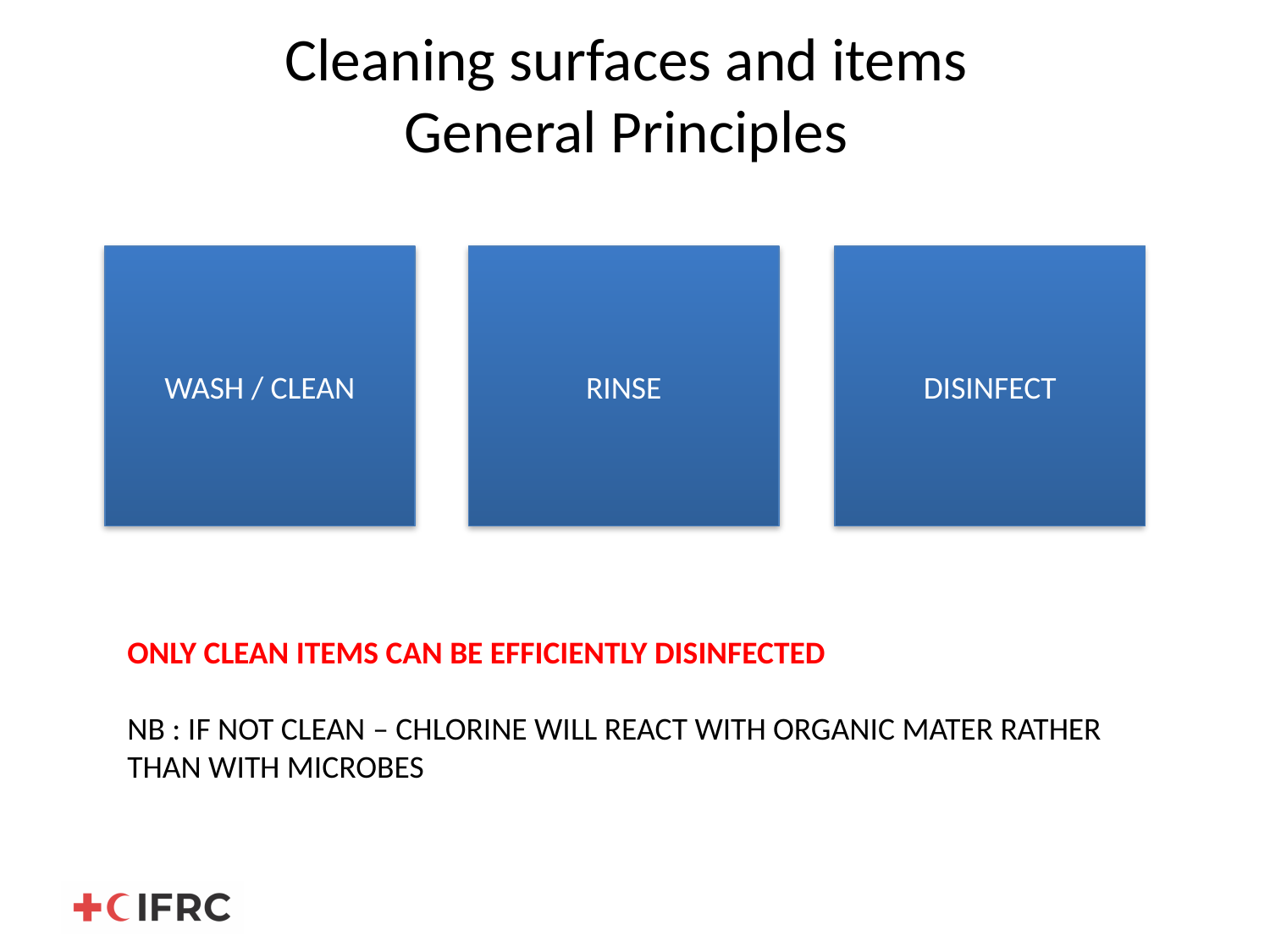

# Cleaning surfaces and items General Principles
WASH / CLEAN
RINSE
DISINFECT
ONLY CLEAN ITEMS CAN BE EFFICIENTLY DISINFECTED

NB : IF NOT CLEAN – CHLORINE WILL REACT WITH ORGANIC MATER RATHER THAN WITH MICROBES